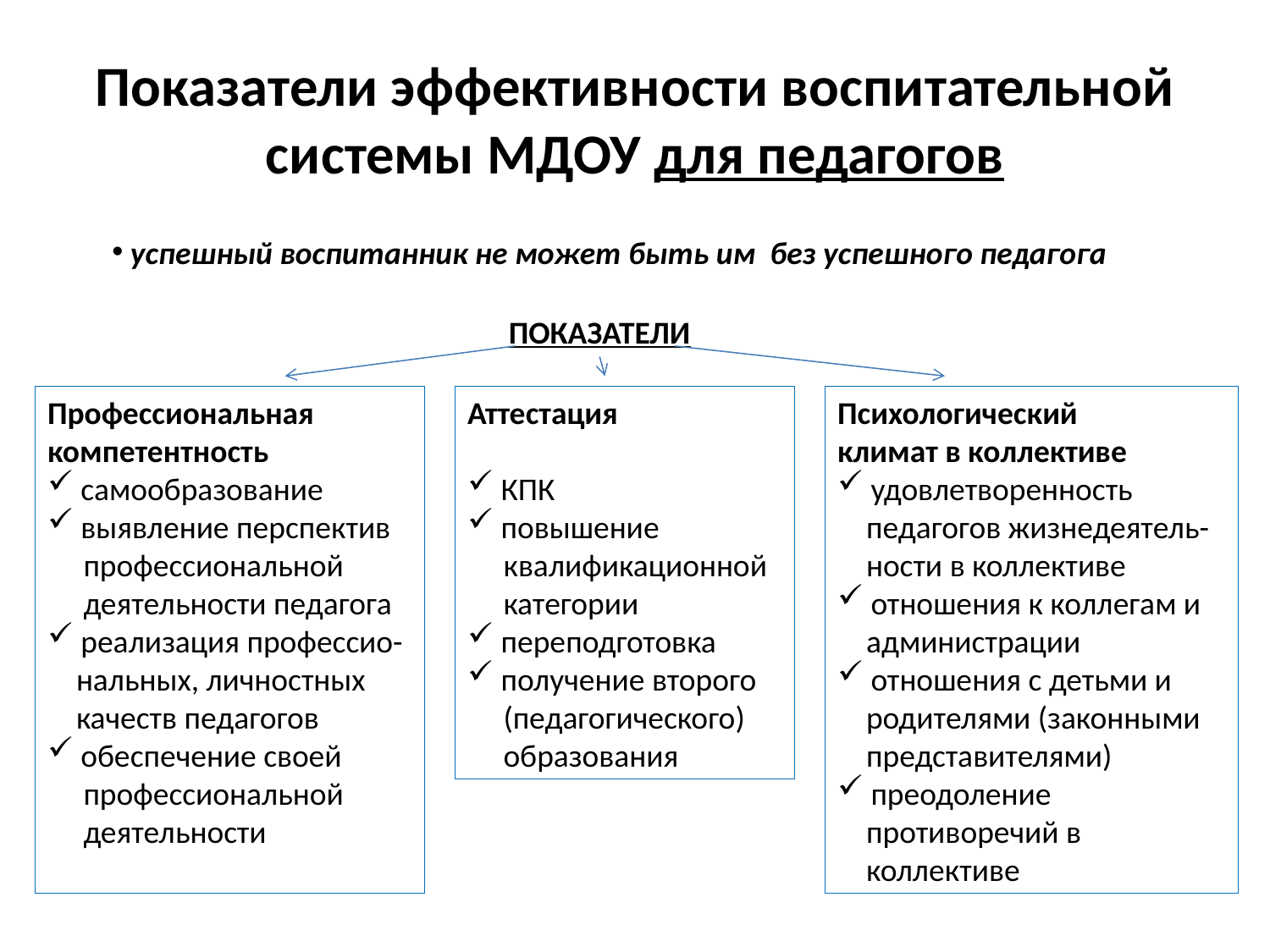

# Показатели эффективности воспитательной системы МДОУ для педагогов
 успешный воспитанник не может быть им  без успешного педагога
ПОКАЗАТЕЛИ
Аттестация

 КПК
 повышение
     квалификационной
     категории
 переподготовка
 получение второго
     (педагогического)
     образования
Психологический
климат в коллективе
 удовлетворенность
    педагогов жизнедеятель-
    ности в коллективе
 отношения к коллегам и
    администрации
 отношения с детьми и
    родителями (законными
    представителями)
 преодоление
    противоречий в
    коллективе
Профессиональная
компетентность
 самообразование
 выявление перспектив
     профессиональной
     деятельности педагога
 реализация профессио-
    нальных, личностных
    качеств педагогов
 обеспечение своей
     профессиональной
     деятельности